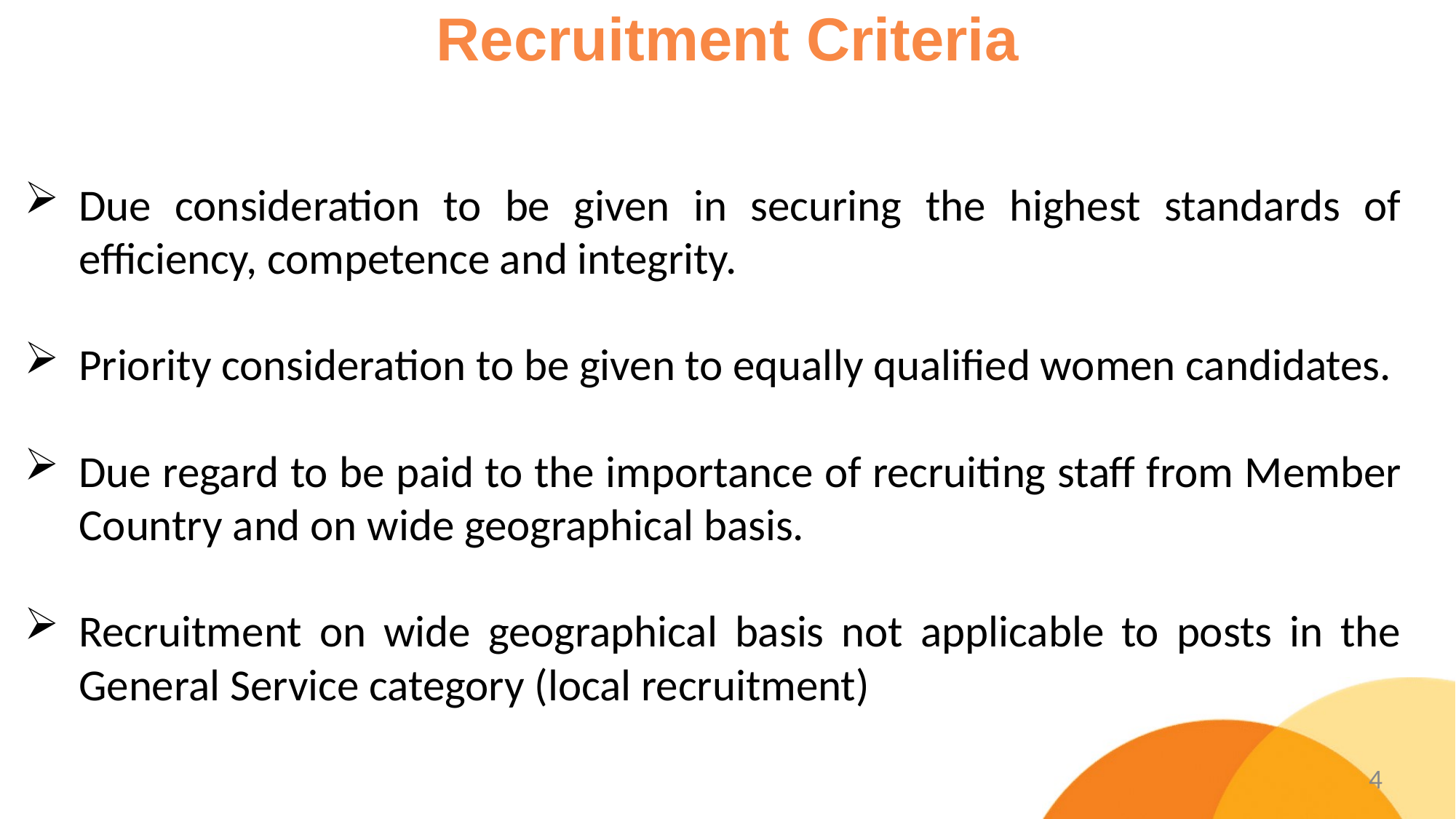

# Recruitment Criteria

Due consideration to be given in securing the highest standards of efficiency, competence and integrity.

Priority consideration to be given to equally qualified women candidates.

Due regard to be paid to the importance of recruiting staff from Member Country and on wide geographical basis.

Recruitment on wide geographical basis not applicable to posts in the General Service category (local recruitment)

4